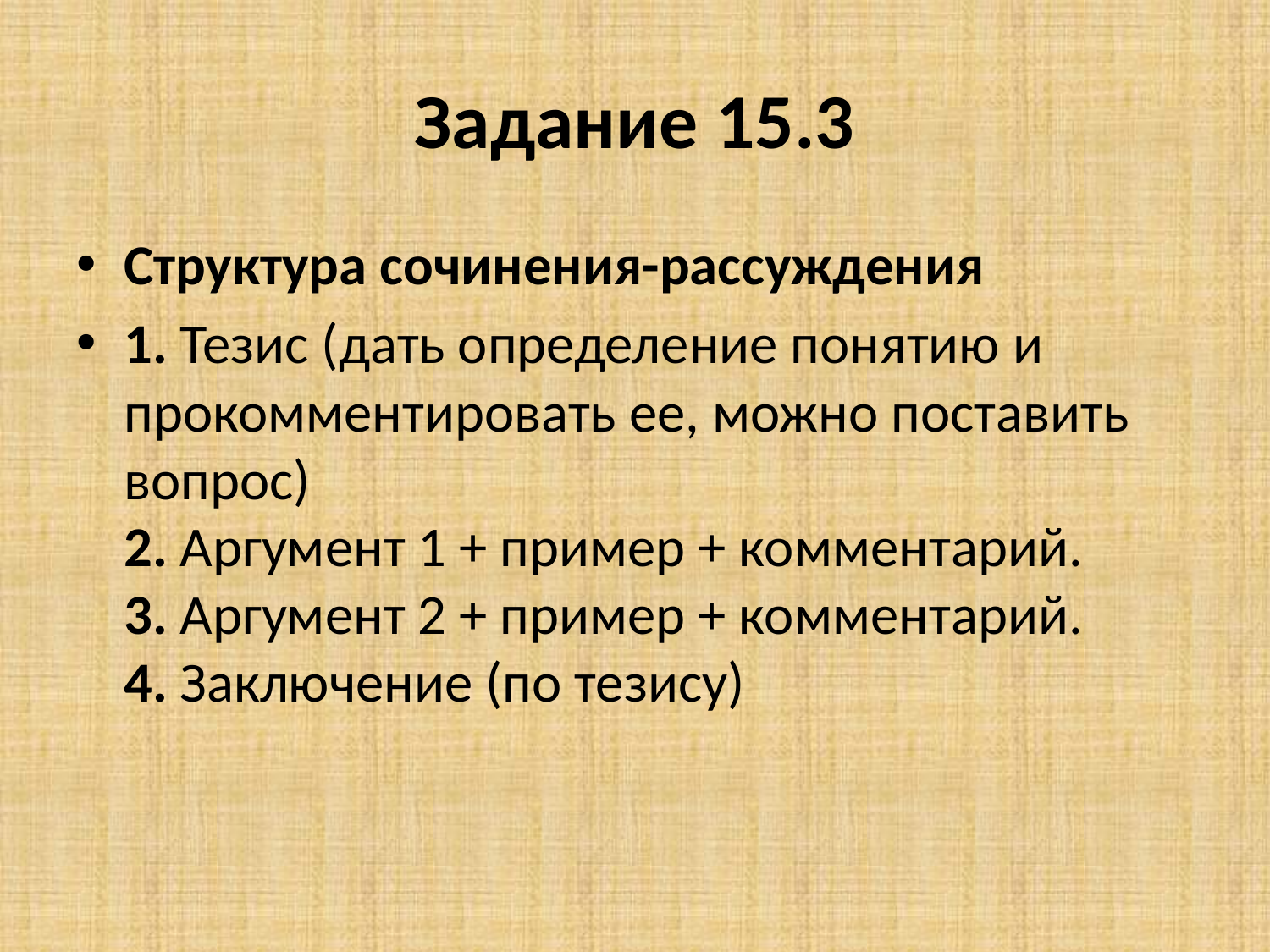

# Задание 15.3
Структура сочинения-рассуждения
1. Тезис (дать определение понятию и прокомментировать ее, можно поставить вопрос)
2. Аргумент 1 + пример + комментарий.
3. Аргумент 2 + пример + комментарий.
4. Заключение (по тезису)